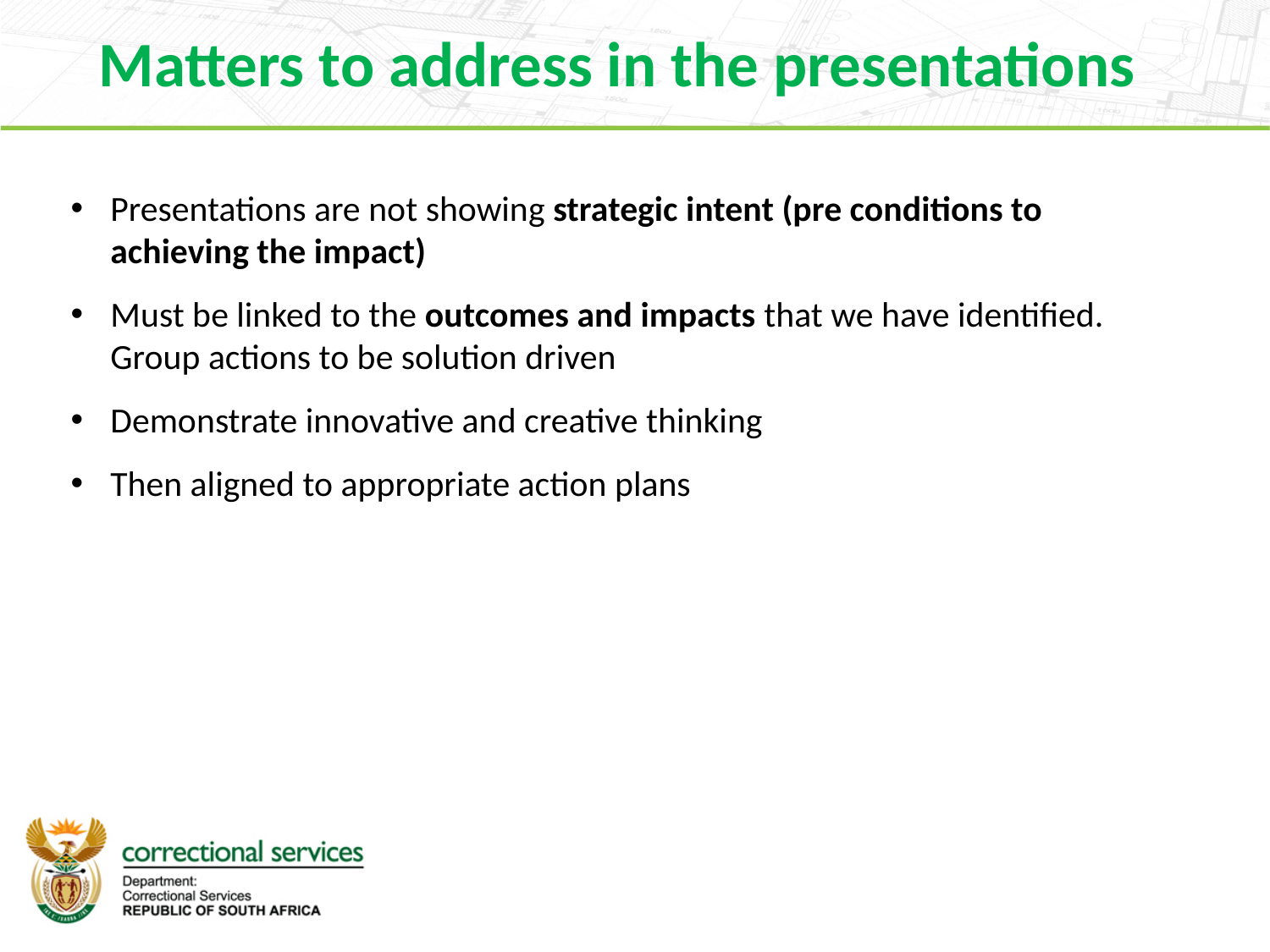

# Matters to address in the presentations
Presentations are not showing strategic intent (pre conditions to achieving the impact)
Must be linked to the outcomes and impacts that we have identified.  Group actions to be solution driven
Demonstrate innovative and creative thinking
Then aligned to appropriate action plans